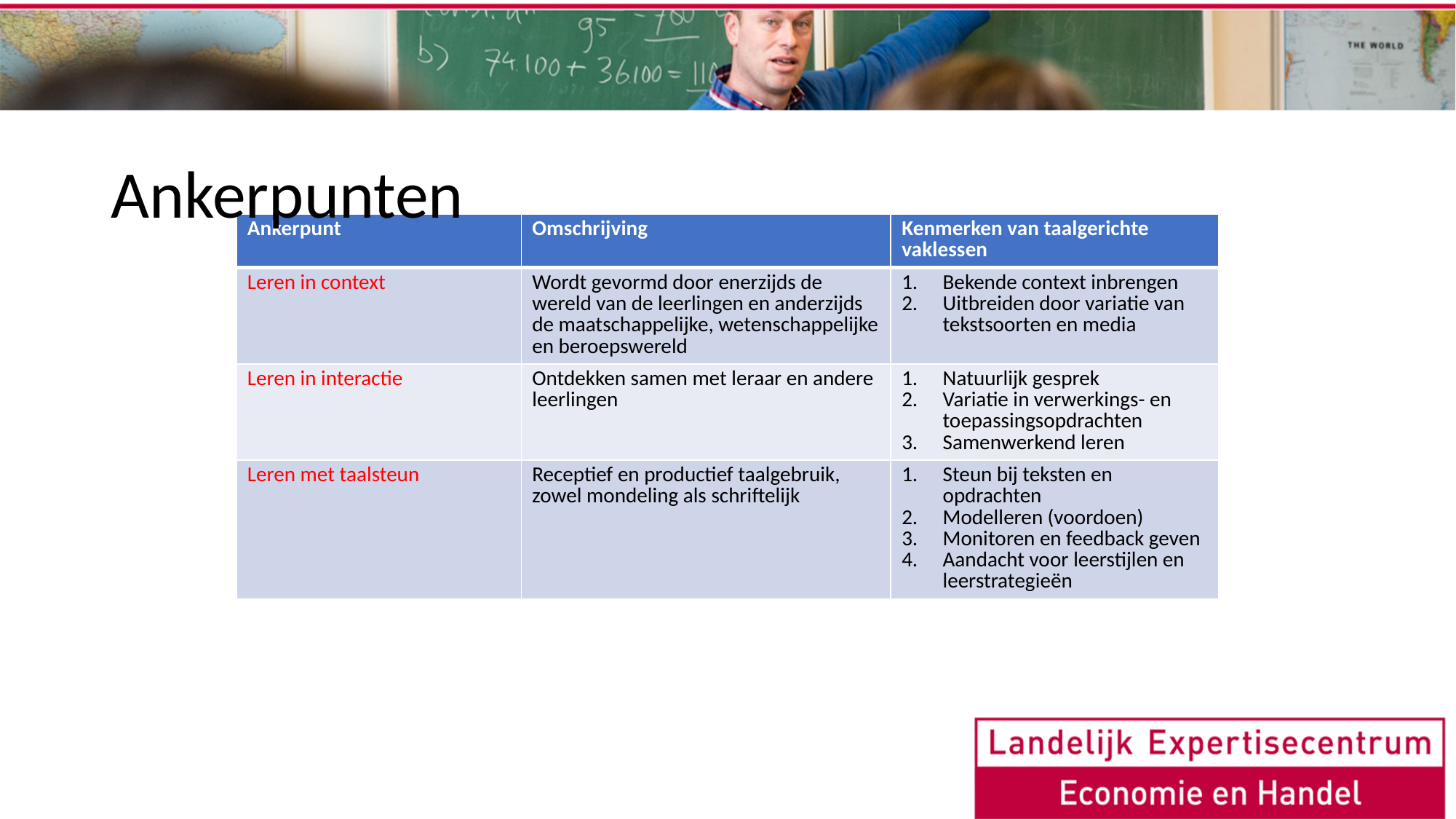

# Ankerpunten
| Ankerpunt | Omschrijving | Kenmerken van taalgerichte vaklessen |
| --- | --- | --- |
| Leren in context | Wordt gevormd door enerzijds de wereld van de leerlingen en anderzijds de maatschappelijke, wetenschappelijke en beroepswereld | Bekende context inbrengen Uitbreiden door variatie van tekstsoorten en media |
| Leren in interactie | Ontdekken samen met leraar en andere leerlingen | Natuurlijk gesprek Variatie in verwerkings- en toepassingsopdrachten Samenwerkend leren |
| Leren met taalsteun | Receptief en productief taalgebruik, zowel mondeling als schriftelijk | Steun bij teksten en opdrachten Modelleren (voordoen) Monitoren en feedback geven Aandacht voor leerstijlen en leerstrategieën |